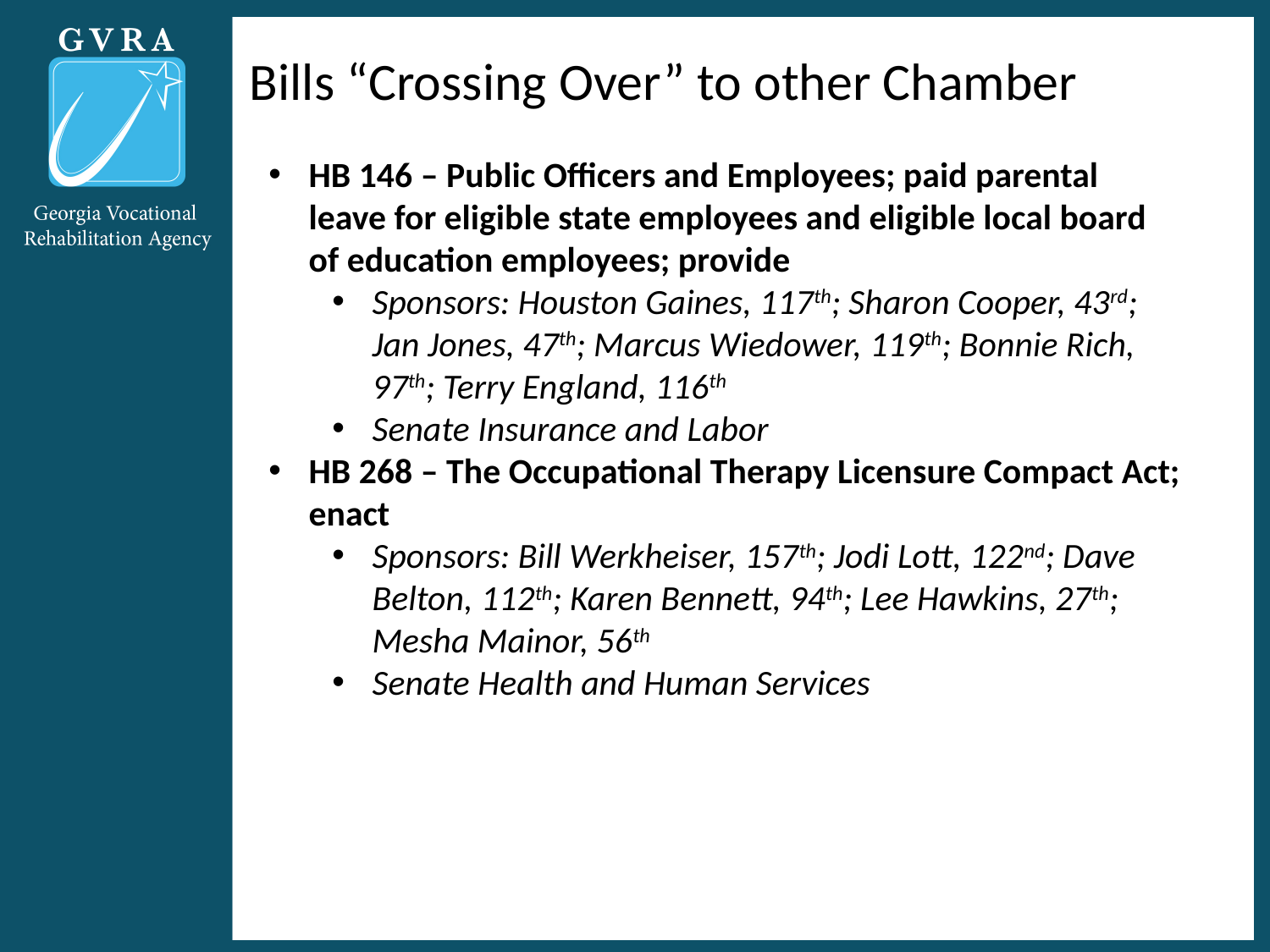

# Bills “Crossing Over” to other Chamber
HB 146 – Public Officers and Employees; paid parental leave for eligible state employees and eligible local board of education employees; provide
Sponsors: Houston Gaines, 117th; Sharon Cooper, 43rd; Jan Jones, 47th; Marcus Wiedower, 119th; Bonnie Rich, 97th; Terry England, 116th
Senate Insurance and Labor
HB 268 – The Occupational Therapy Licensure Compact Act; enact
Sponsors: Bill Werkheiser, 157th; Jodi Lott, 122nd; Dave Belton, 112th; Karen Bennett, 94th; Lee Hawkins, 27th; Mesha Mainor, 56th
Senate Health and Human Services